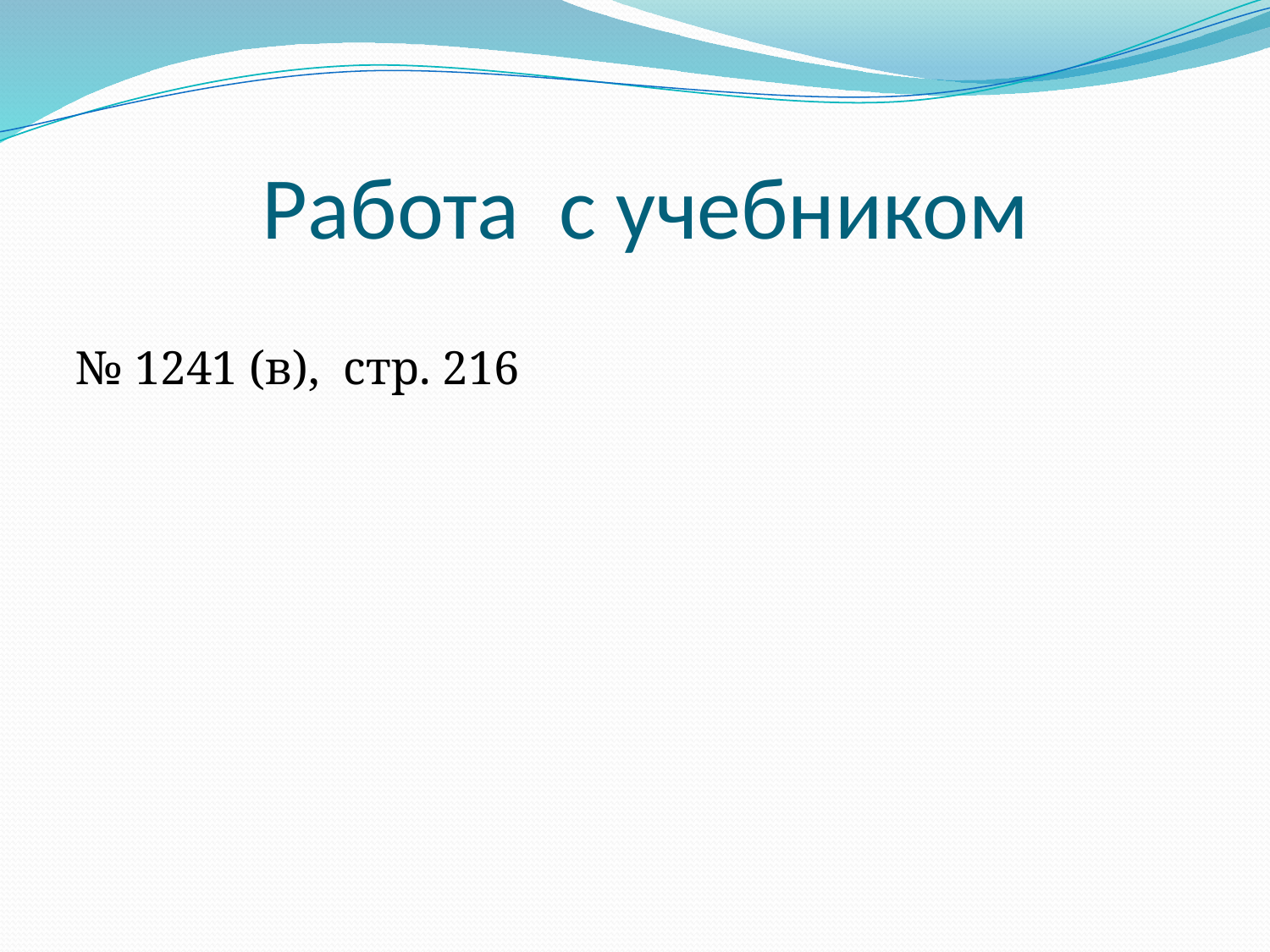

# Работа  с учебником

№ 1241 (в),  стр. 216